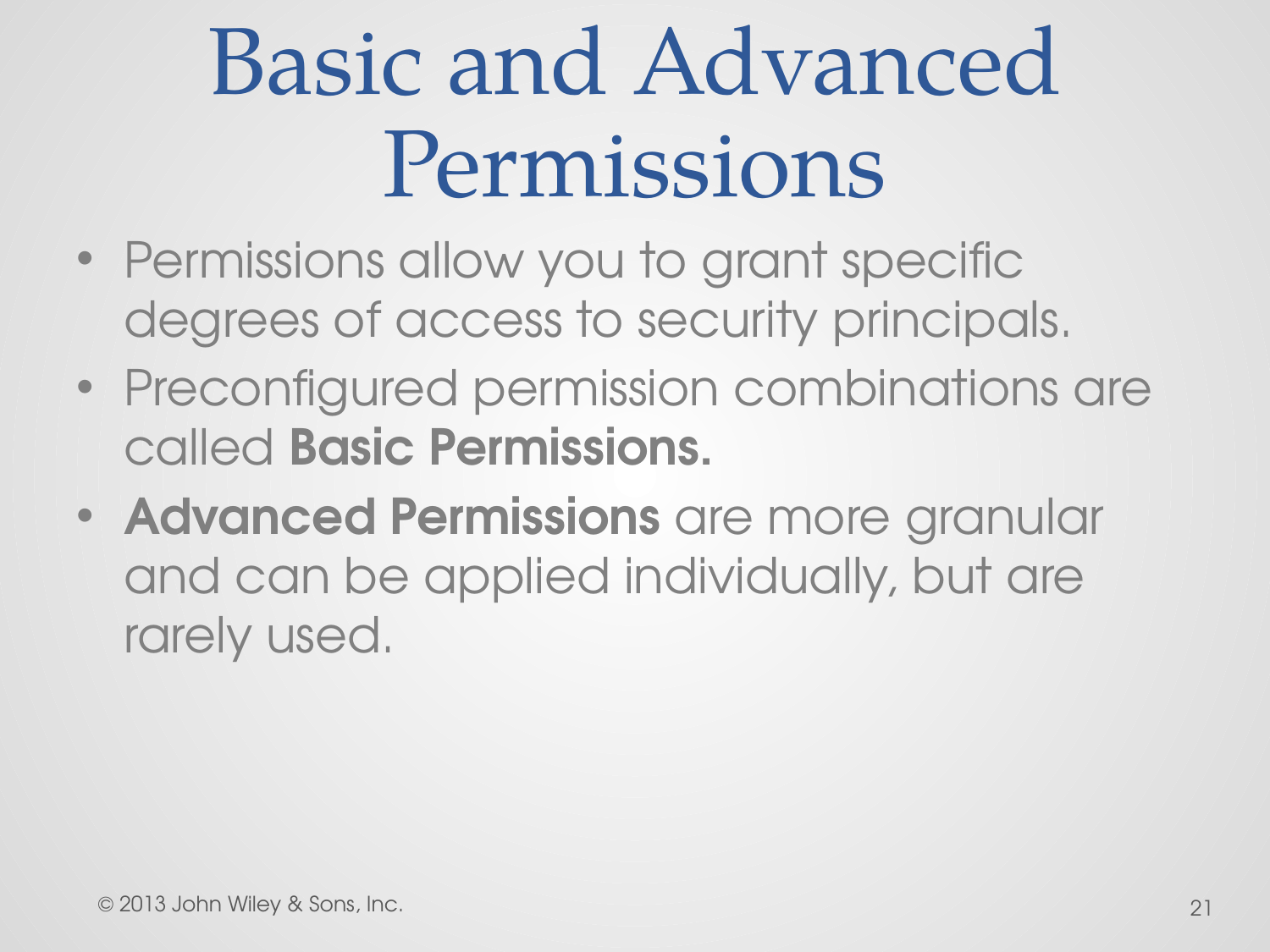

# Basic and Advanced Permissions
Permissions allow you to grant specific degrees of access to security principals.
Preconfigured permission combinations are called Basic Permissions.
Advanced Permissions are more granular and can be applied individually, but are rarely used.

© 2013 John Wiley & Sons, Inc.
21